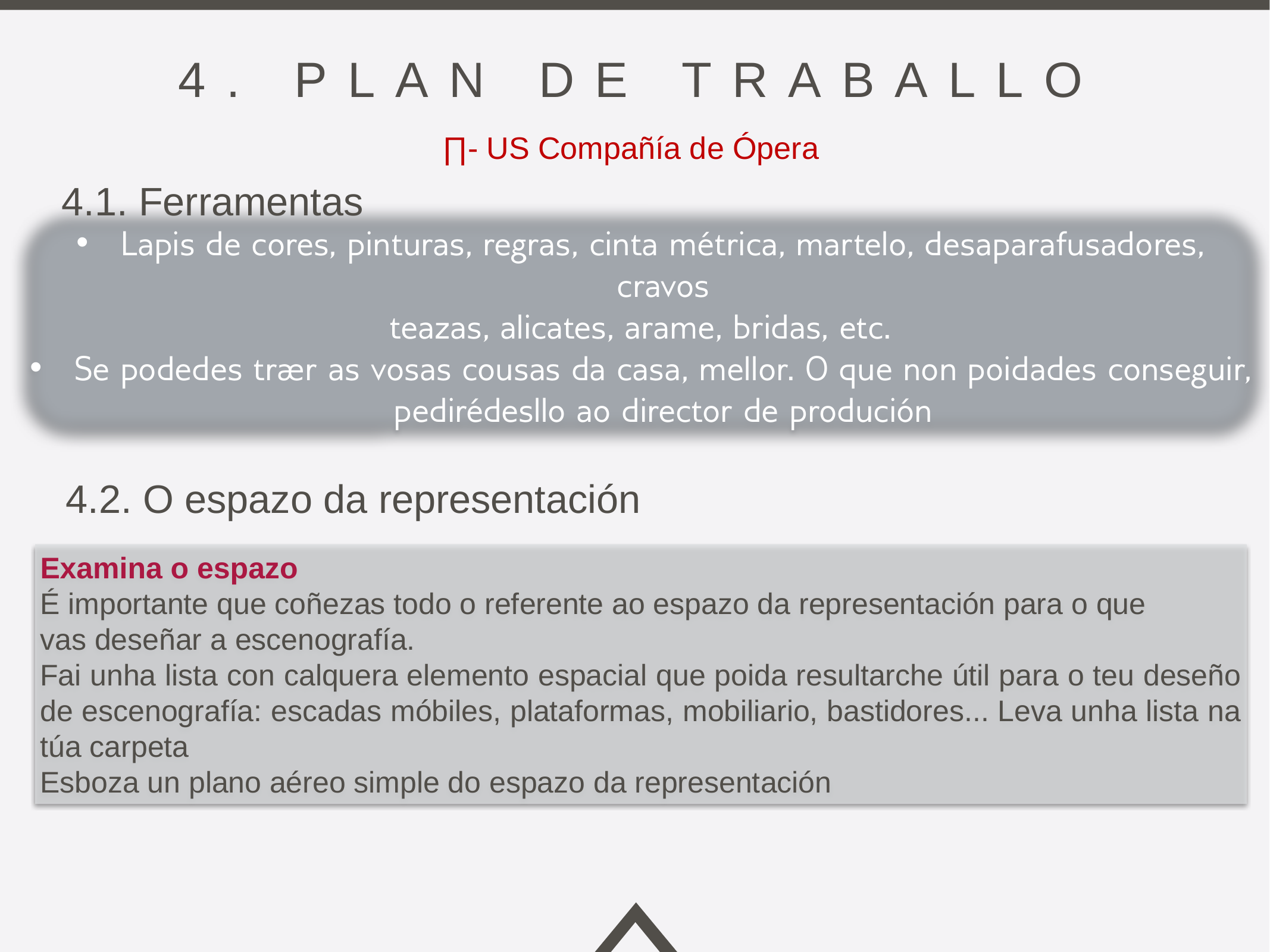

4. plan de traballo
∏- US Compañía de Ópera
4.1. Ferramentas
Lapis de cores, pinturas, regras, cinta métrica, martelo, desaparafusadores, cravos
teazas, alicates, arame, bridas, etc.
Se podedes traer as vosas cousas da casa, mellor. O que non poidades conseguir, pedirédesllo ao director de produción
4.2. O espazo da representación
Examina o espazo
É importante que coñezas todo o referente ao espazo da representación para o que
vas deseñar a escenografía.
Fai unha lista con calquera elemento espacial que poida resultarche útil para o teu deseño de escenografía: escadas móbiles, plataformas, mobiliario, bastidores... Leva unha lista na túa carpeta
Esboza un plano aéreo simple do espazo da representación